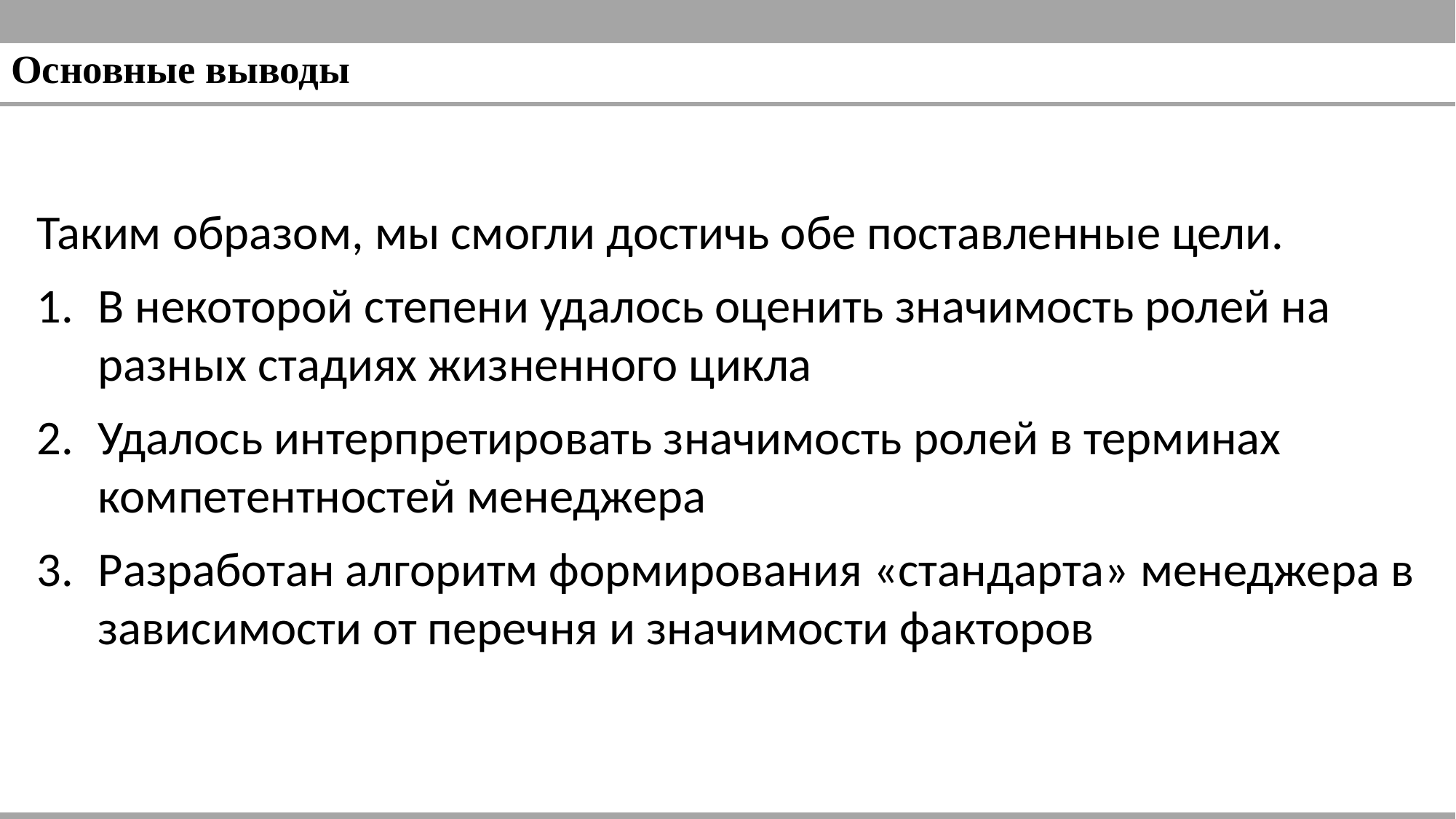

# Основные выводы
Таким образом, мы смогли достичь обе поставленные цели.
В некоторой степени удалось оценить значимость ролей на разных стадиях жизненного цикла
Удалось интерпретировать значимость ролей в терминах компетентностей менеджера
Разработан алгоритм формирования «стандарта» менеджера в зависимости от перечня и значимости факторов